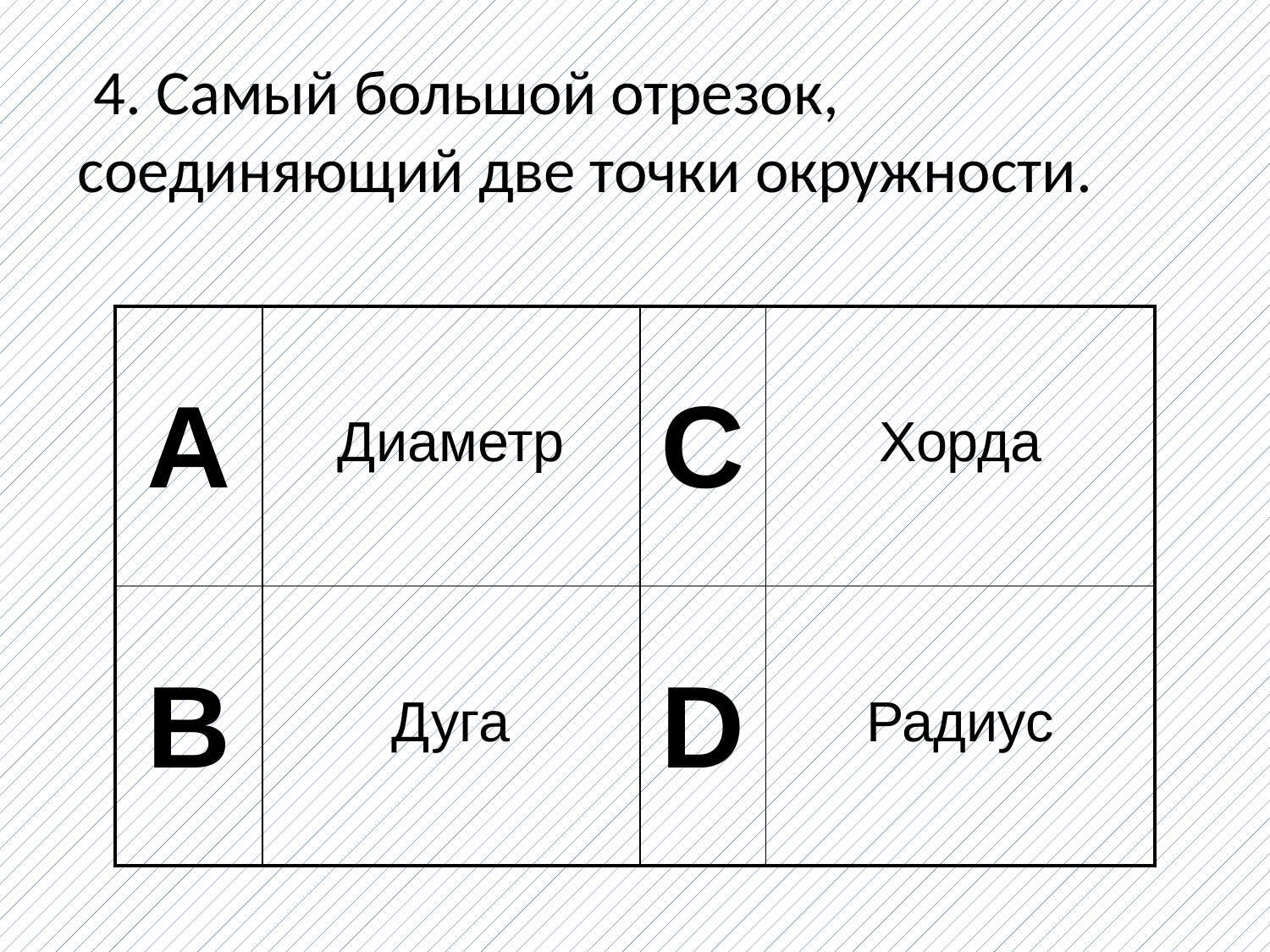

4. Самый большой отрезок, соединяющий две точки окружности.
| А | Диаметр | C | Хорда |
| --- | --- | --- | --- |
| B | Дуга | D | Радиус |